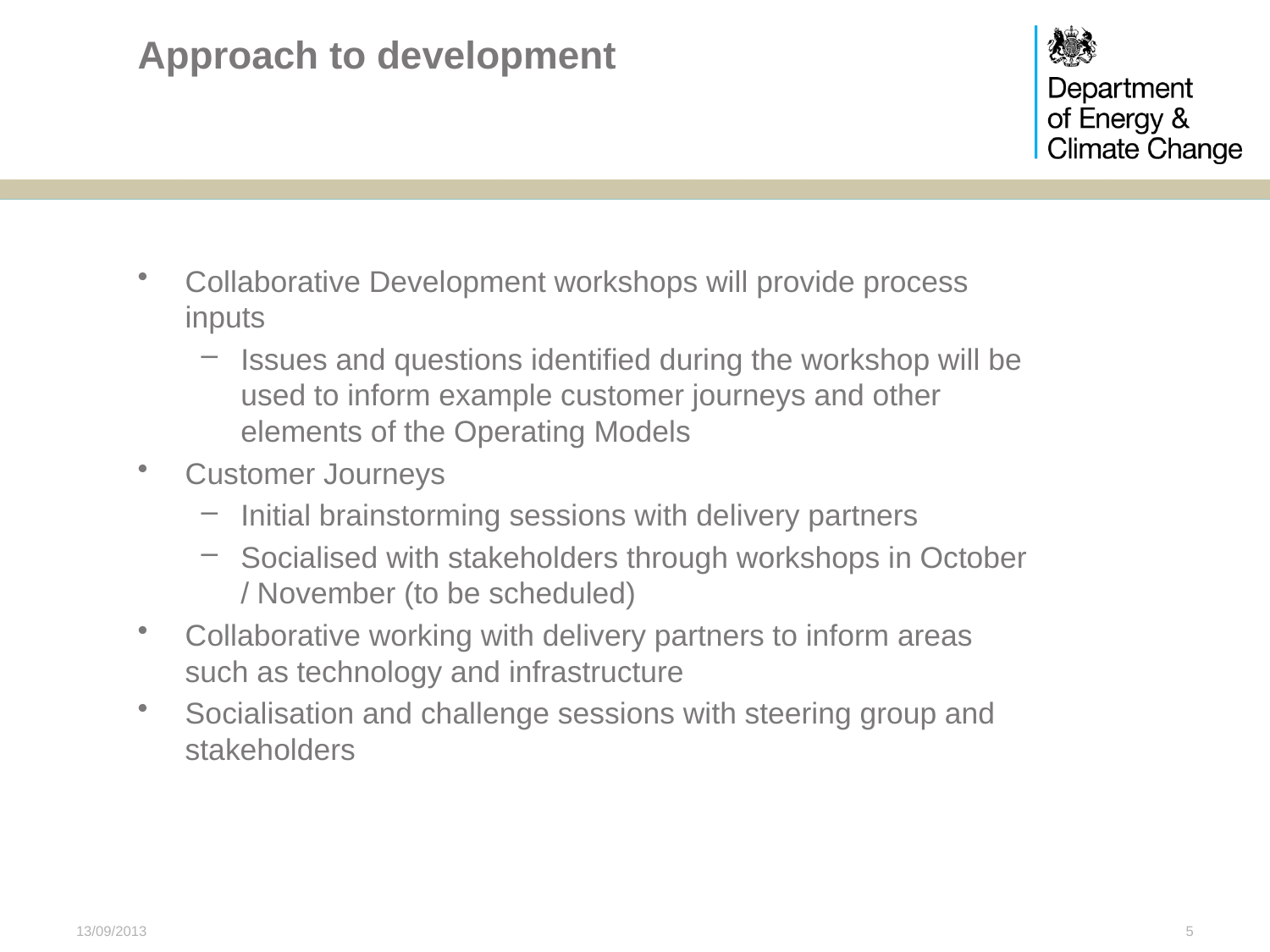

# Approach to development
Collaborative Development workshops will provide process inputs
Issues and questions identified during the workshop will be used to inform example customer journeys and other elements of the Operating Models
Customer Journeys
Initial brainstorming sessions with delivery partners
Socialised with stakeholders through workshops in October / November (to be scheduled)
Collaborative working with delivery partners to inform areas such as technology and infrastructure
Socialisation and challenge sessions with steering group and stakeholders
13/09/2013

5